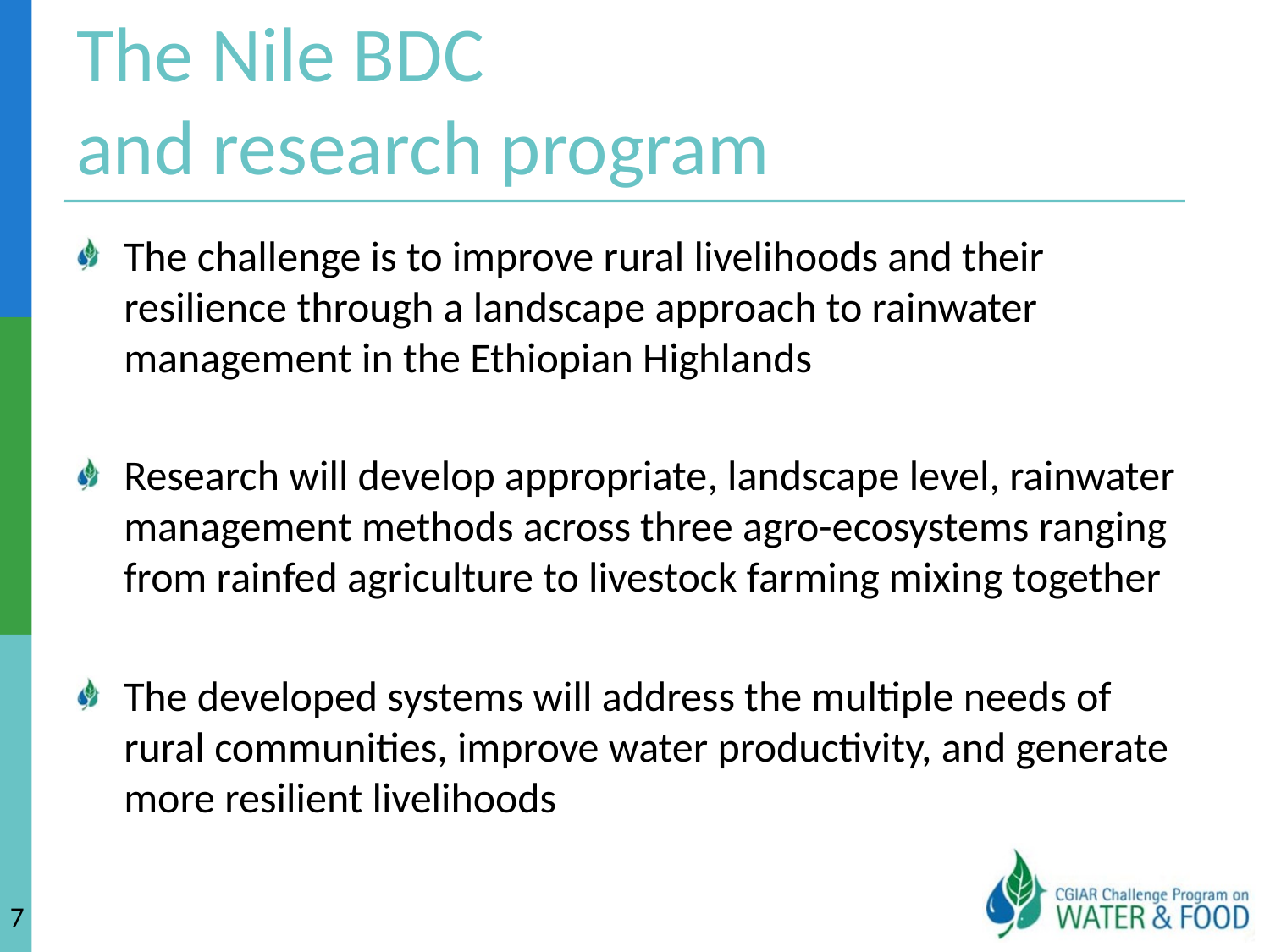

# The Nile BDC and research program
The challenge is to improve rural livelihoods and their resilience through a landscape approach to rainwater management in the Ethiopian Highlands

Research will develop appropriate, landscape level, rainwater management methods across three agro-ecosystems ranging from rainfed agriculture to livestock farming mixing together

The developed systems will address the multiple needs of rural communities, improve water productivity, and generate more resilient livelihoods

7